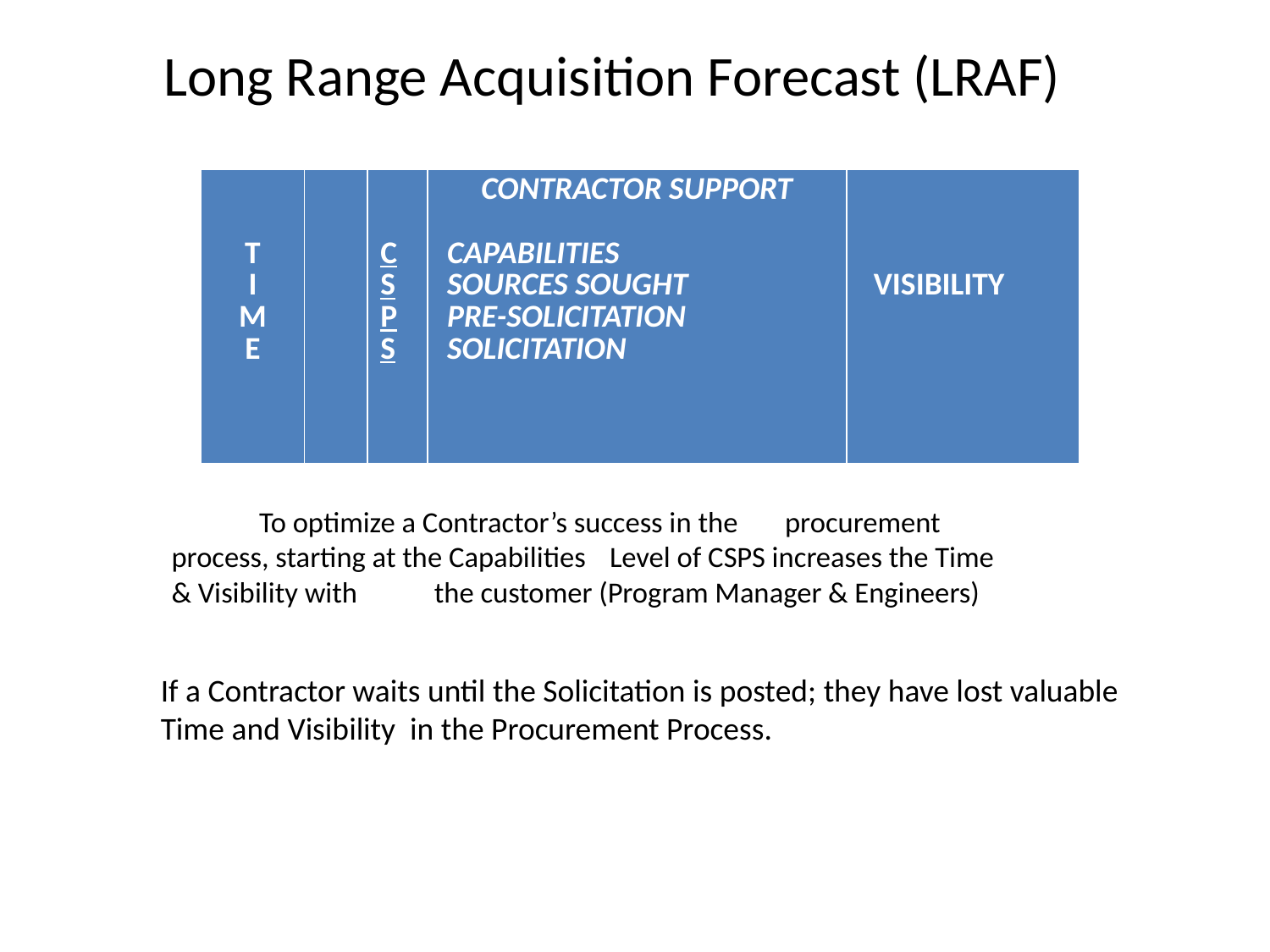

Long Range Acquisition Forecast (LRAF)
| T I M E |  | C S P S | CONTRACTOR SUPPORT CAPABILITIES SOURCES SOUGHT PRE-SOLICITATION SOLICITATION | VISIBILITY |
| --- | --- | --- | --- | --- |
	To optimize a Contractor’s success in the 	procurement process, starting at the Capabilities 	Level of CSPS increases the Time & Visibility with 	the customer (Program Manager & Engineers)

If a Contractor waits until the Solicitation is posted; they have lost valuable Time and Visibility  in the Procurement Process.